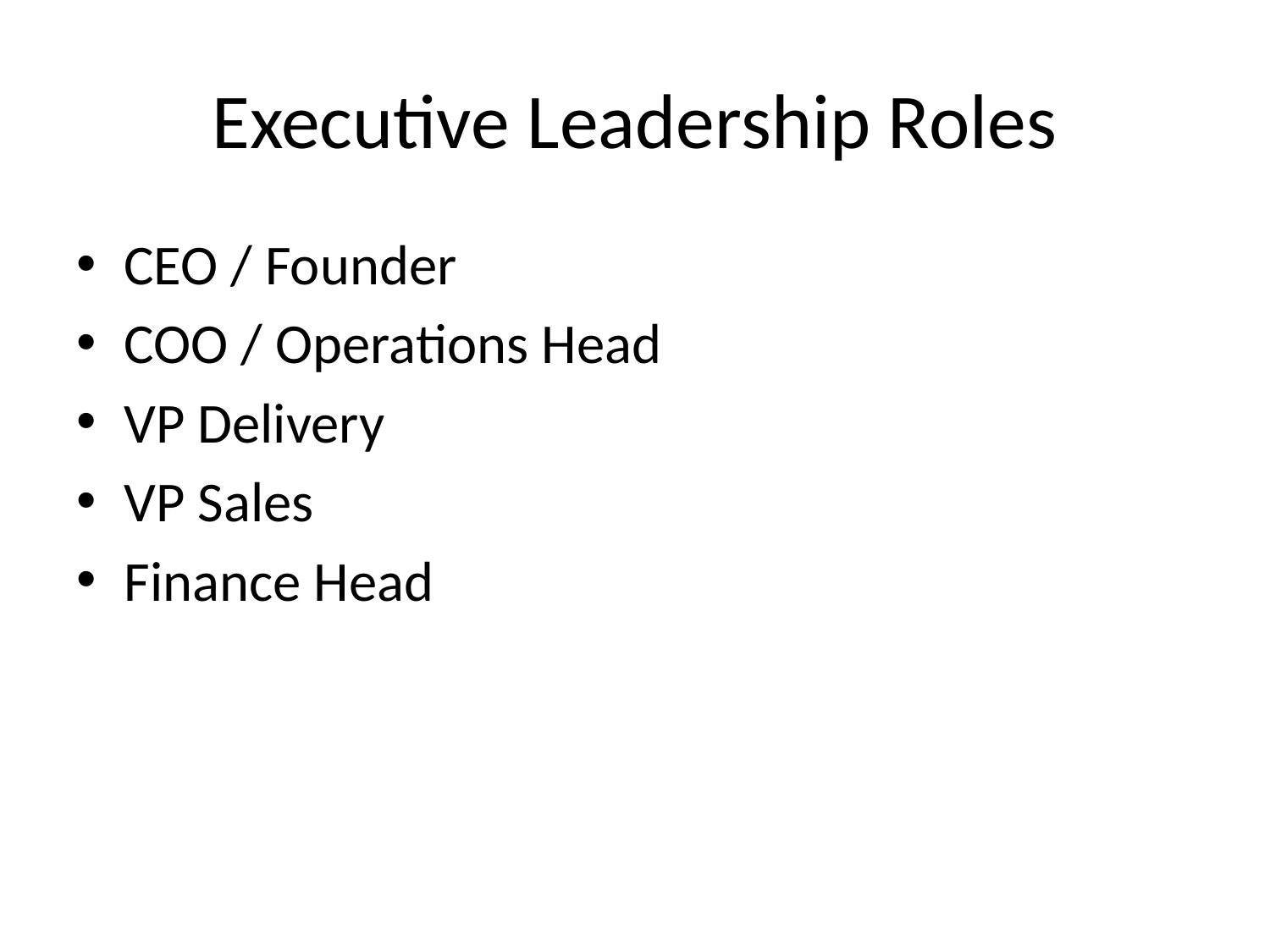

# Executive Leadership Roles
CEO / Founder
COO / Operations Head
VP Delivery
VP Sales
Finance Head